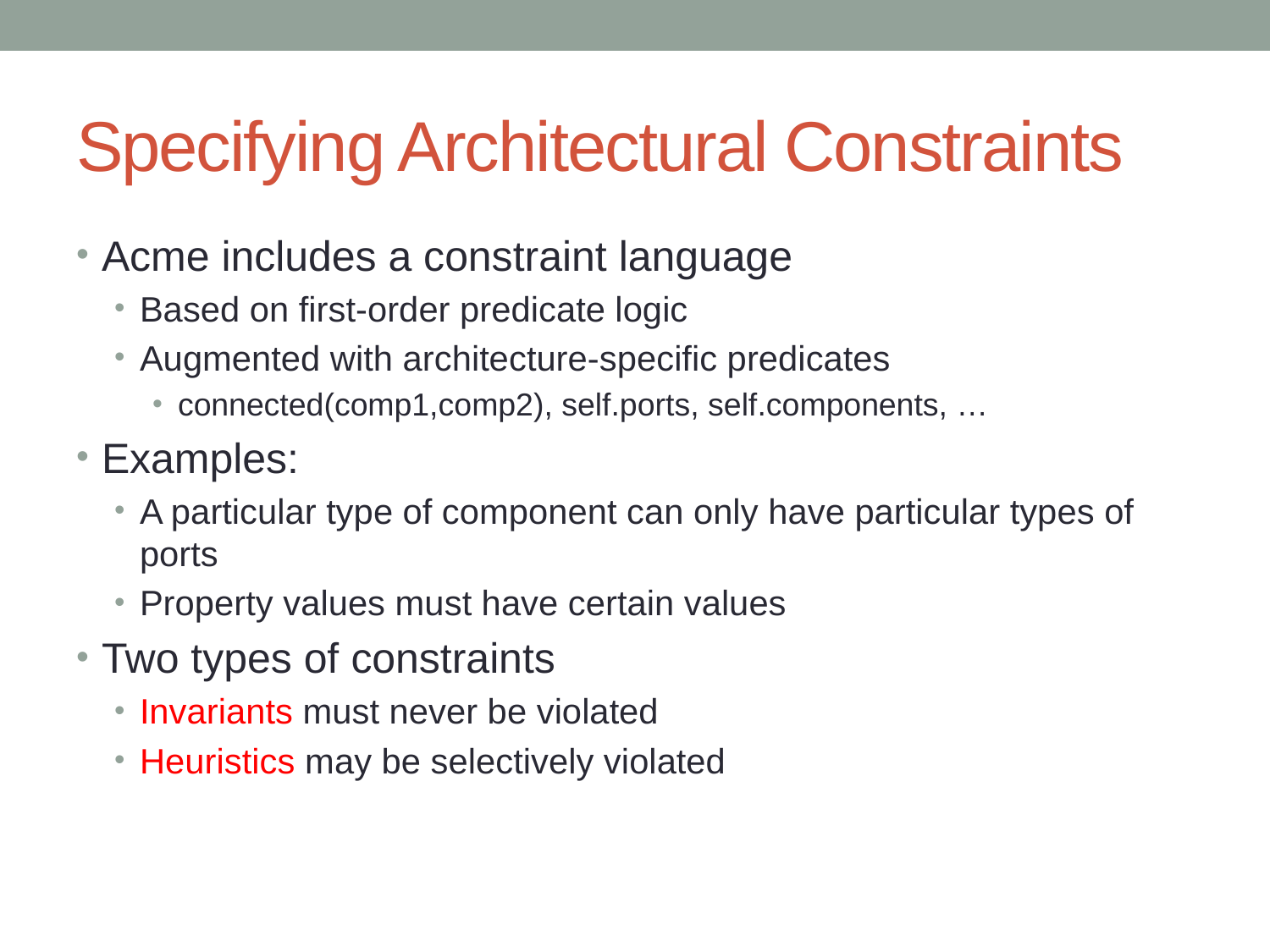

# Specifying Architectural Constraints
Acme includes a constraint language
Based on first-order predicate logic
Augmented with architecture-specific predicates
connected(comp1,comp2), self.ports, self.components, …
Examples:
A particular type of component can only have particular types of ports
Property values must have certain values
Two types of constraints
Invariants must never be violated
Heuristics may be selectively violated